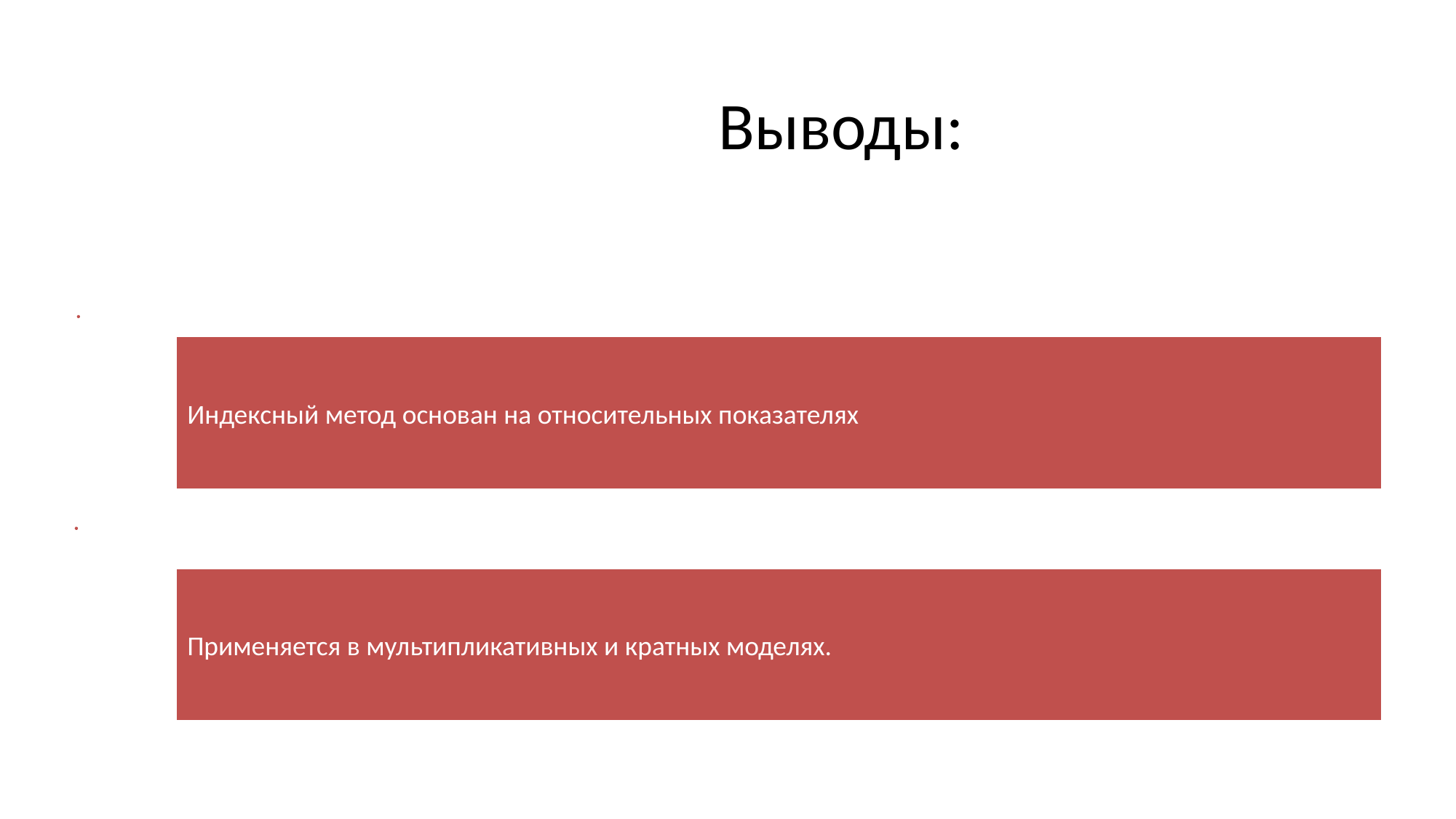

# Выводы:
Индексный метод основан на относительных показателях
Применяется в мультипликативных и кратных моделях.